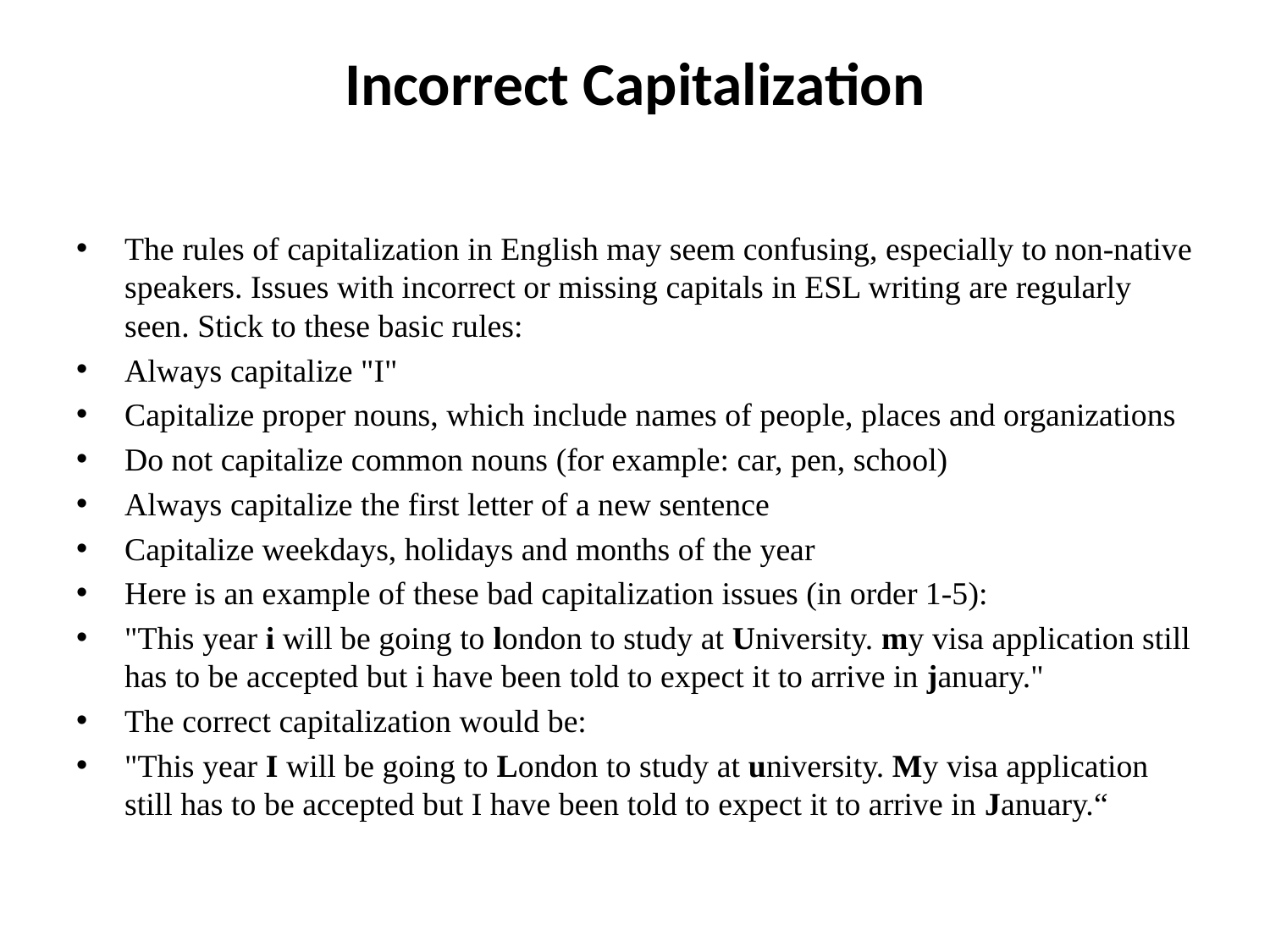

# Incorrect Capitalization
The rules of capitalization in English may seem confusing, especially to non-native speakers. Issues with incorrect or missing capitals in ESL writing are regularly seen. Stick to these basic rules:
Always capitalize "I"
Capitalize proper nouns, which include names of people, places and organizations
Do not capitalize common nouns (for example: car, pen, school)
Always capitalize the first letter of a new sentence
Capitalize weekdays, holidays and months of the year
Here is an example of these bad capitalization issues (in order 1-5):
"This year i will be going to london to study at University. my visa application still has to be accepted but i have been told to expect it to arrive in january."
The correct capitalization would be:
"This year I will be going to London to study at university. My visa application still has to be accepted but I have been told to expect it to arrive in January.“